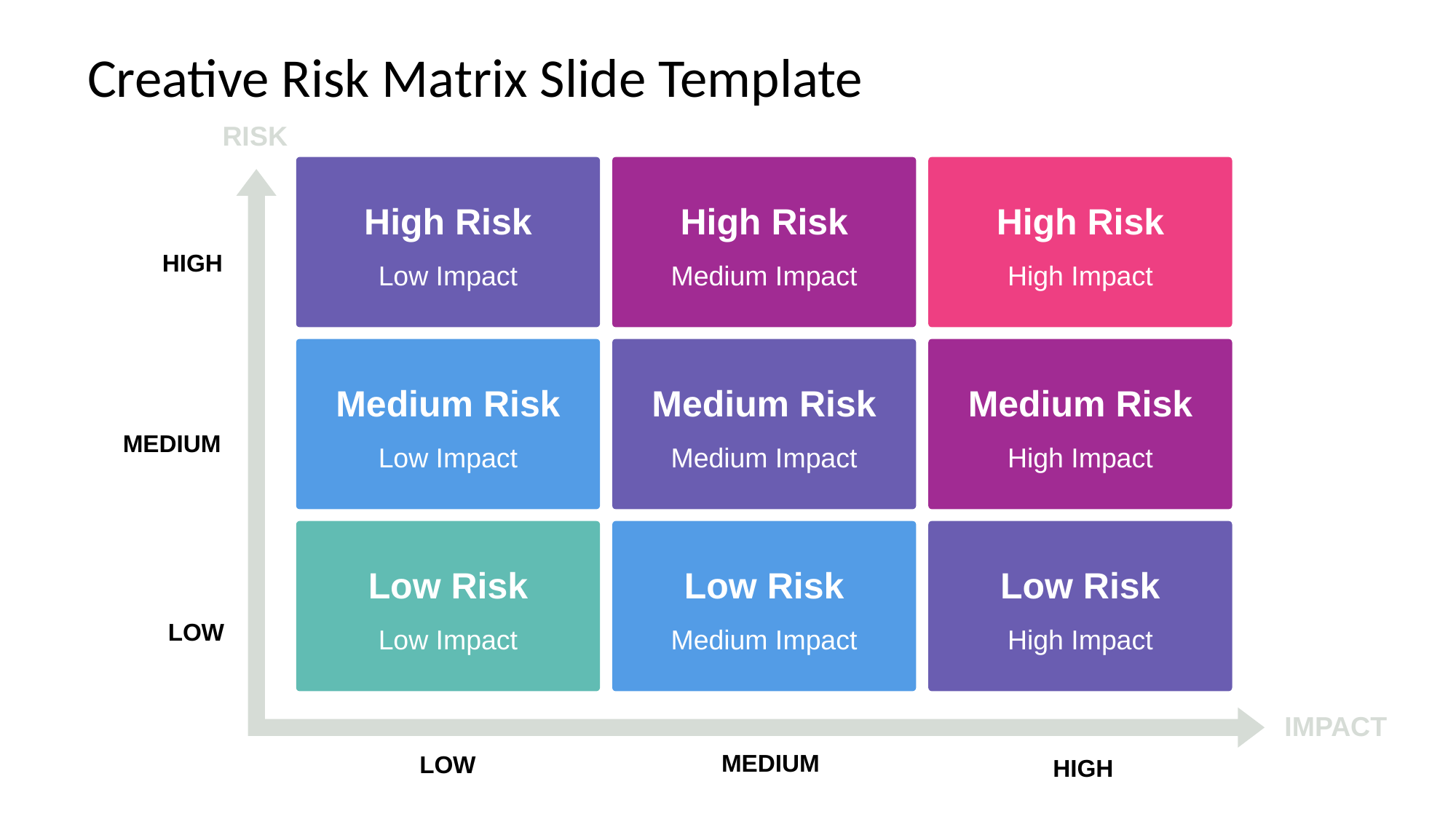

# Creative Risk Matrix Slide Template
RISK

High Risk
Low Impact
High Risk
Medium Impact
High Risk
High Impact
HIGH

Medium Risk
Low Impact
Medium Risk
Medium Impact
Medium Risk
High Impact
MEDIUM

Low Risk
Low Impact
Low Risk
Medium Impact
Low Risk
High Impact
LOW
IMPACT
MEDIUM
LOW
HIGH